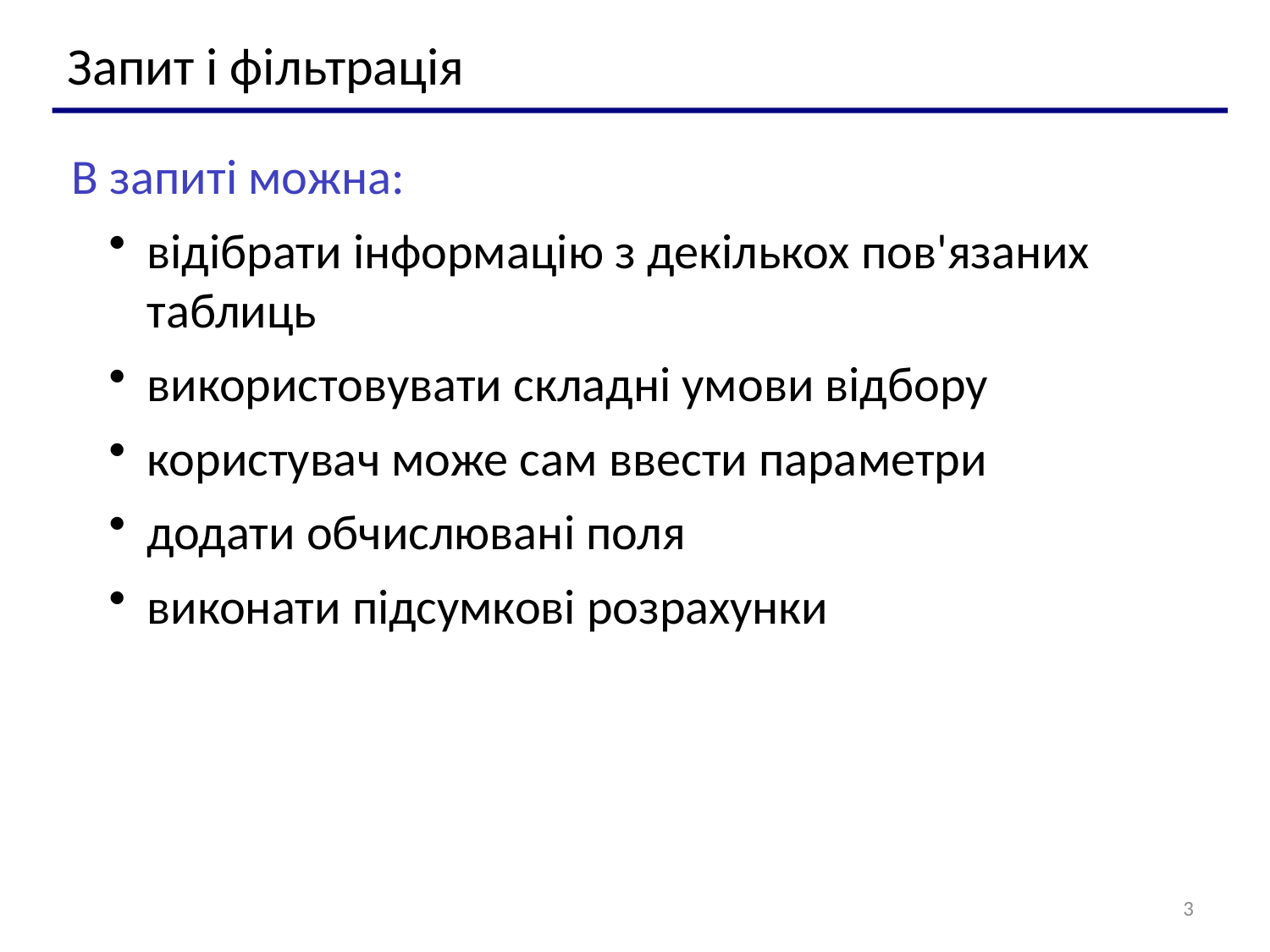

Запит і фільтрація

В запиті можна:
відібрати інформацію з декількох пов'язаних таблиць
використовувати складні умови відбору
користувач може сам ввести параметри
додати обчислювані поля
виконати підсумкові розрахунки
3